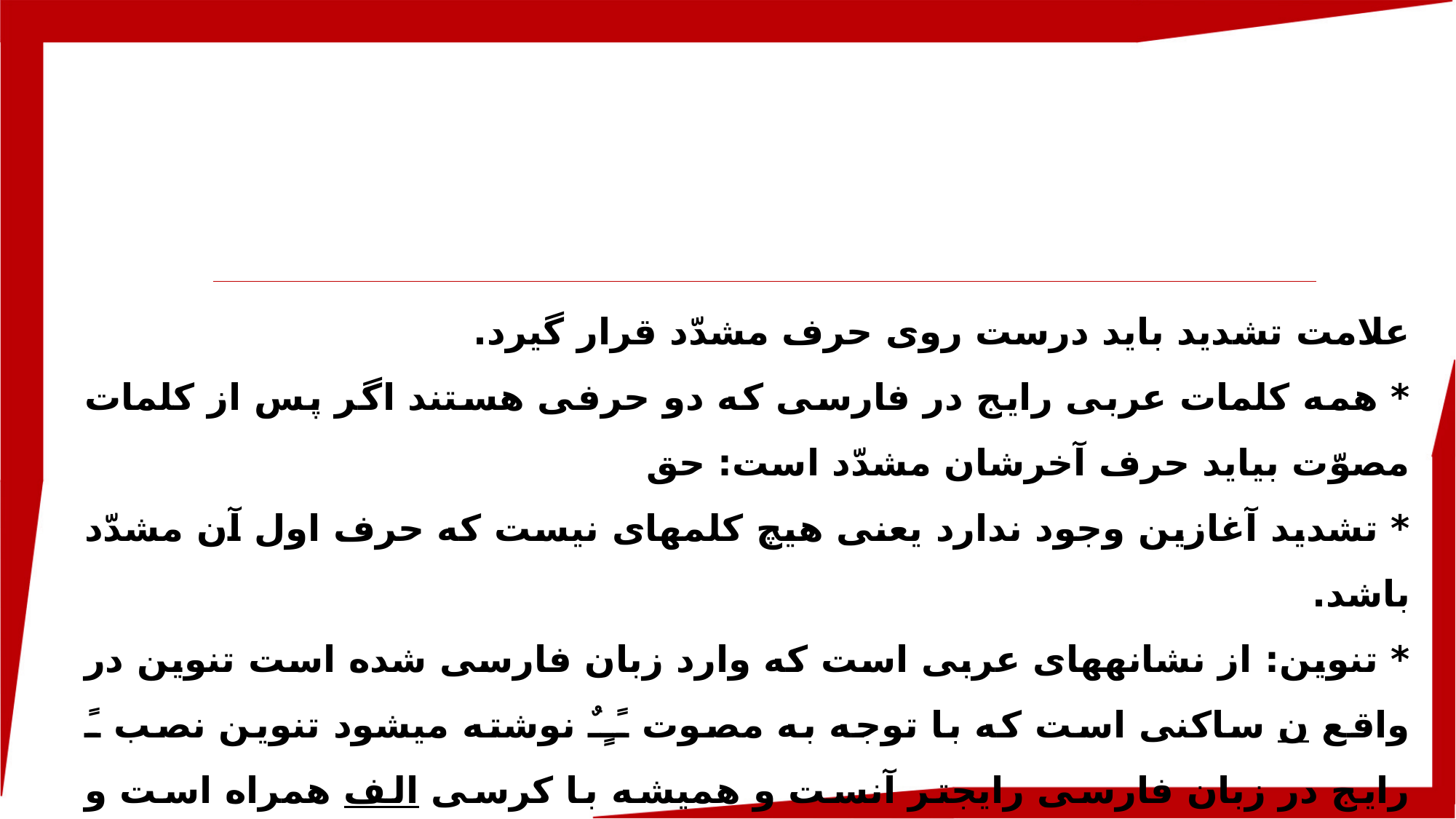

علامت تشدید باید درست روی حرف مشدّد قرار گیرد.
* همه کلمات عربی رایج در فارسی که دو حرفی هستند اگر پس از کلمات مصوّت بیاید حرف آخرشان مشدّد است: حق
* تشدید آغازین وجود ندارد یعنی هیچ کلمه­ای نیست که حرف اول آن مشدّد باشد.
* تنوین: از نشانه­های عربی است که وارد زبان فارسی شده است تنوین در واقع ن ساکنی است که با توجه به مصوت ـًـٍـٌ نوشته می­شود تنوین نصب ـً رایج در زبان فارسی رایج­تر آنست و همیشه با کرسی الف همراه است و نقش قیدی دارد. تنوین ـٍـٌ تنها در کلمات و عبارات عربی رایج در فارسی به کار می­رود.